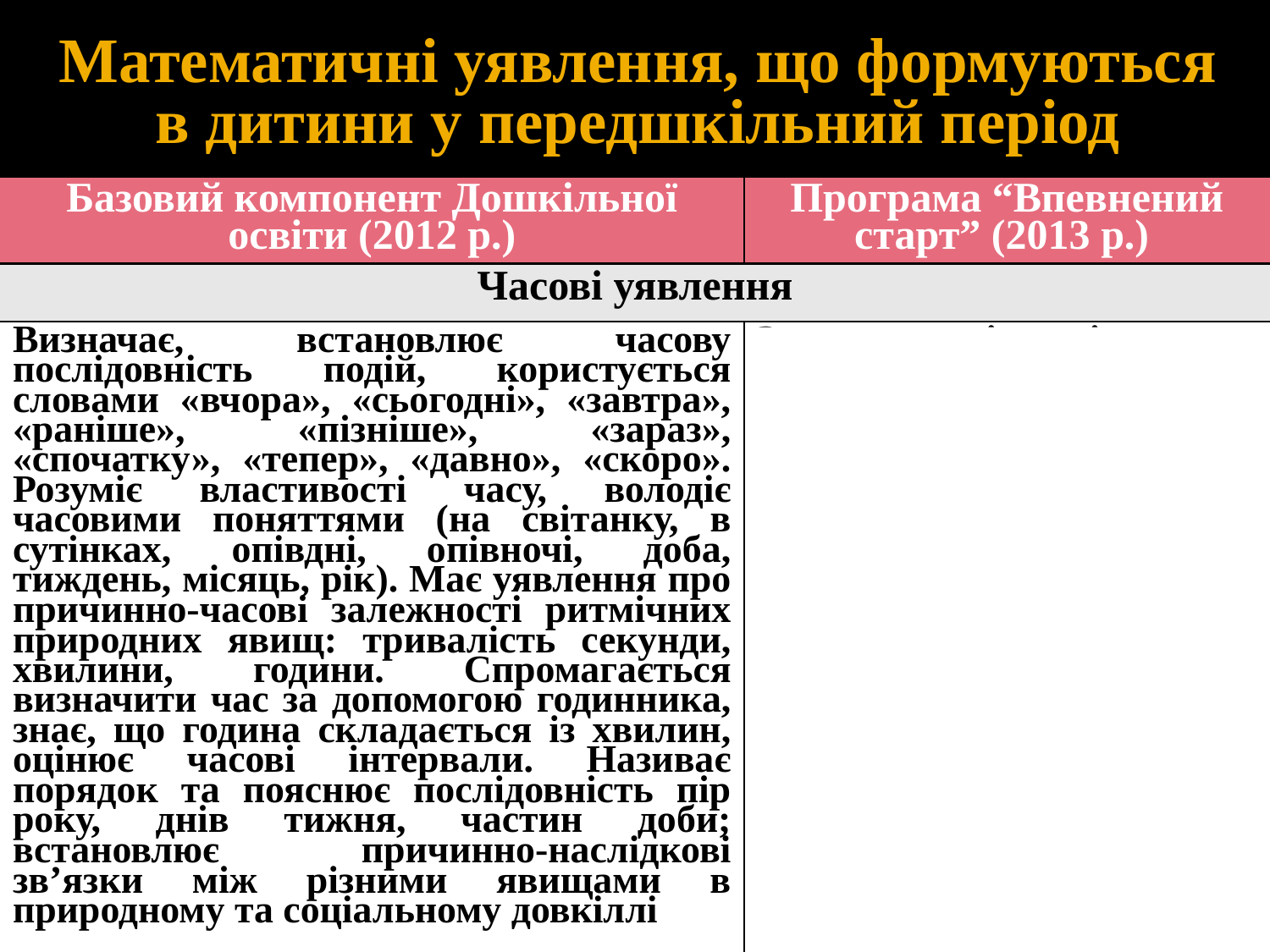

# Математичні уявлення, що формуються в дитини у передшкільний період
| Базовий компонент Дошкільної освіти (2012 р.) | Програма “Впевнений старт” (2013 р.) |
| --- | --- |
| Часові уявлення |  |
| Визначає, встановлює часову послідовність подій, користується словами «вчора», «сьогодні», «завтра», «раніше», «пізніше», «зараз», «спочатку», «тепер», «давно», «скоро». Розуміє властивості часу, володіє часовими поняттями (на світанку, в сутінках, опівдні, опівночі, доба, тиждень, місяць, рік). Має уявлення про причинно-часові залежності ритмічних природних явищ: тривалість секунди, хвилини, години. Спромагається визначити час за допомогою годинника, знає, що година складається із хвилин, оцінює часові інтервали. Називає порядок та пояснює послідовність пір року, днів тижня, частин доби; встановлює причинно-наслідкові зв’язки між різними явищами в природному та соціальному довкіллі | Знає одиниці вимірювання часу: хвилина, година, доба (частини доби – ранок, день, вечір, ніч), тиждень (назви днів тижня, їх послідовність), місяць (назви 12 місяців), пори року; диференціює та вживає часові поняття: зараз, згодом, раніше, пізніше, сьогодні, завтра, вчора, швидко, повільно тощо; знає про різні види годинників і календарів, вміє користуватися ними, визначати час за стрілками годинника (у межах години). |